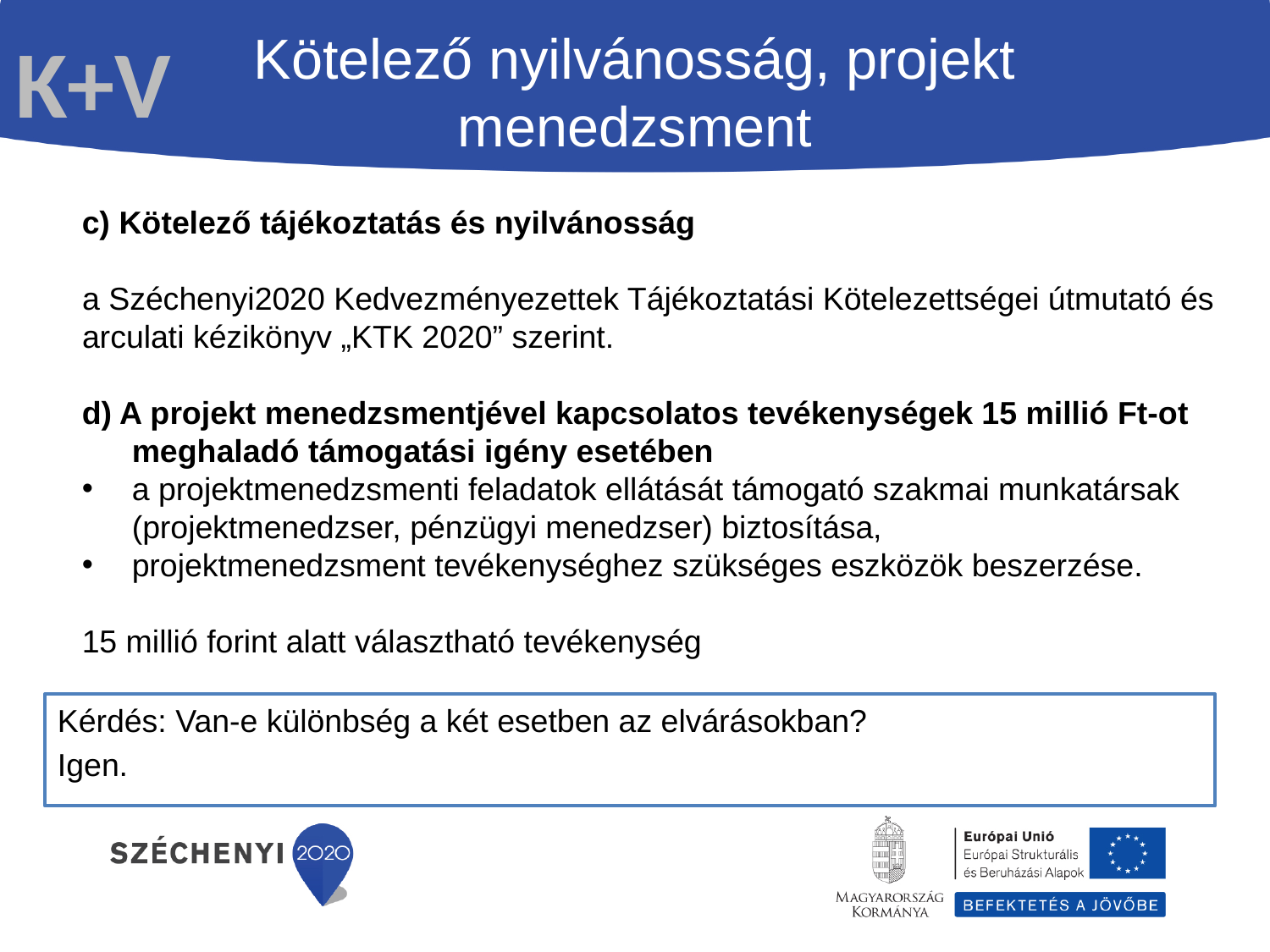

K+V
Kötelező nyilvánosság, projekt menedzsment

c) Kötelező tájékoztatás és nyilvánosság

a Széchenyi2020 Kedvezményezettek Tájékoztatási Kötelezettségei útmutató és arculati kézikönyv „KTK 2020” szerint.

d) A projekt menedzsmentjével kapcsolatos tevékenységek 15 millió Ft-ot meghaladó támogatási igény esetében
a projektmenedzsmenti feladatok ellátását támogató szakmai munkatársak (projektmenedzser, pénzügyi menedzser) biztosítása,
projektmenedzsment tevékenységhez szükséges eszközök beszerzése.

15 millió forint alatt választható tevékenység

Kérdés: Van-e különbség a két esetben az elvárásokban?
Igen.